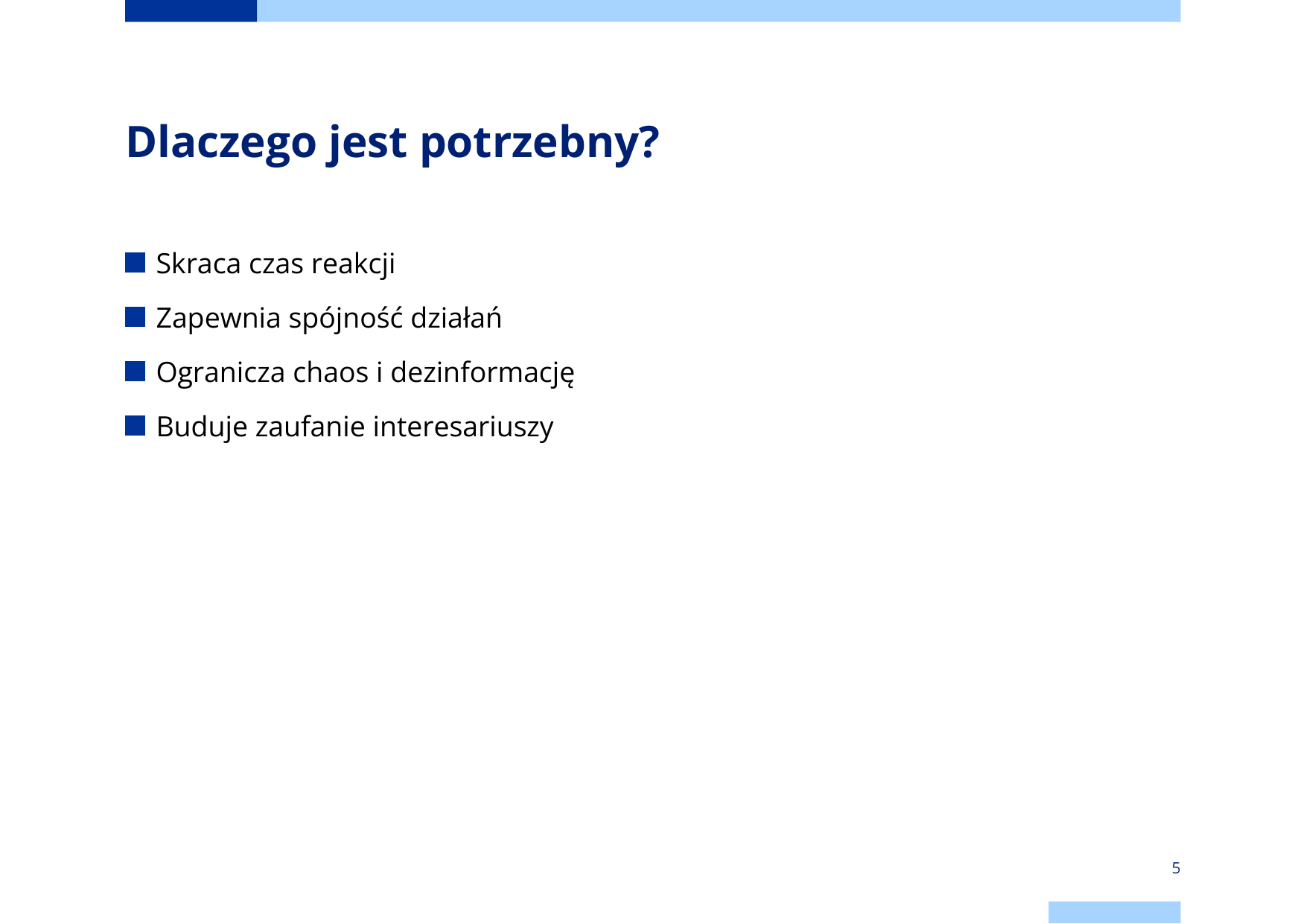

# Dlaczego jest potrzebny?
Skraca czas reakcji
Zapewnia spójność działań
Ogranicza chaos i dezinformację
Buduje zaufanie interesariuszy
5